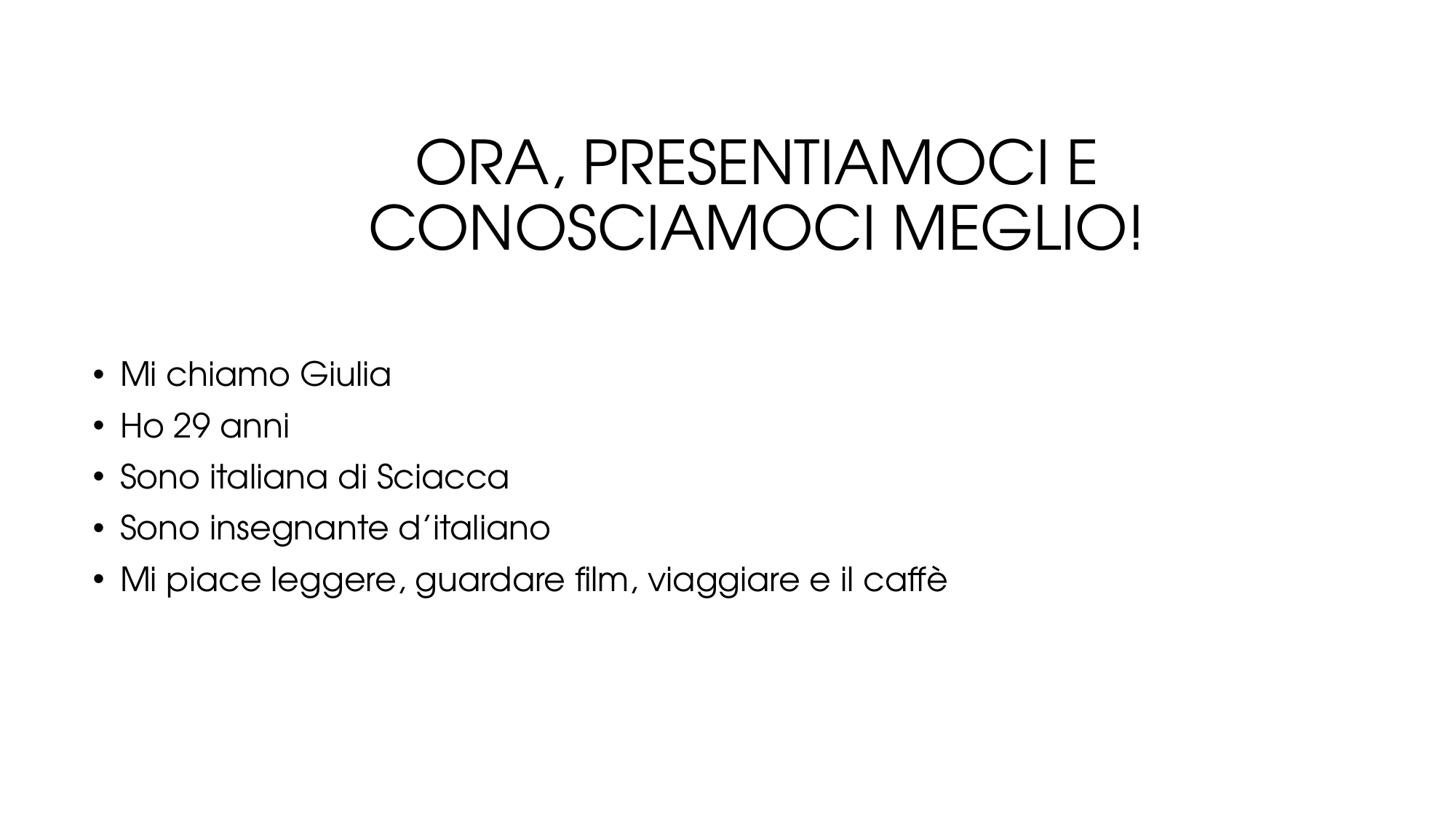

# Ora, presentiamoci e conosciamoci meglio!
Mi chiamo Giulia
Ho 29 anni
Sono italiana di Sciacca
Sono insegnante d’italiano
Mi piace leggere, guardare film, viaggiare e il caffè